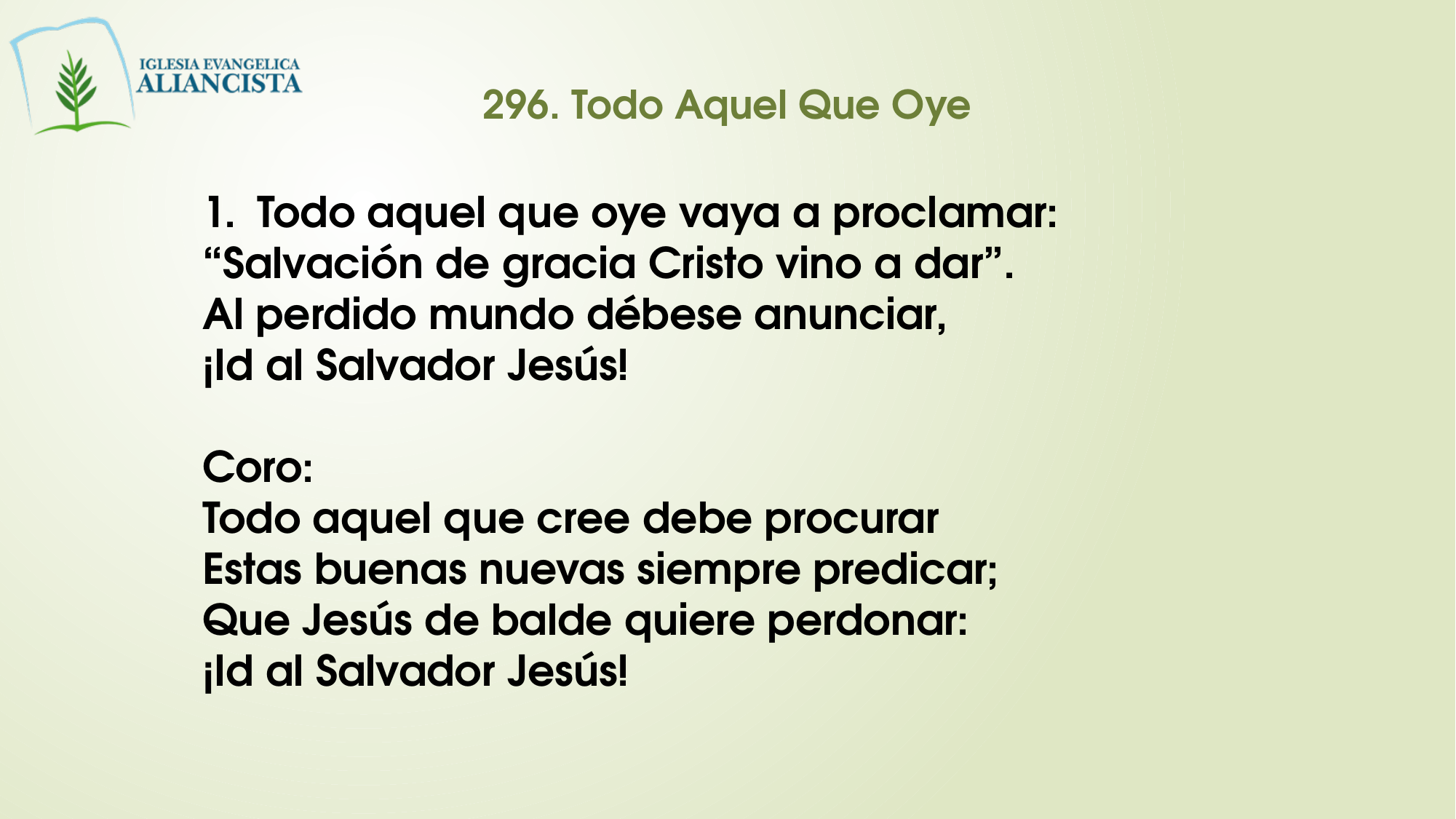

296. Todo Aquel Que Oye
Todo aquel que oye vaya a proclamar:
“Salvación de gracia Cristo vino a dar”.
Al perdido mundo débese anunciar,
¡Id al Salvador Jesús!

Coro:
Todo aquel que cree debe procurar
Estas buenas nuevas siempre predicar;
Que Jesús de balde quiere perdonar:
¡Id al Salvador Jesús!